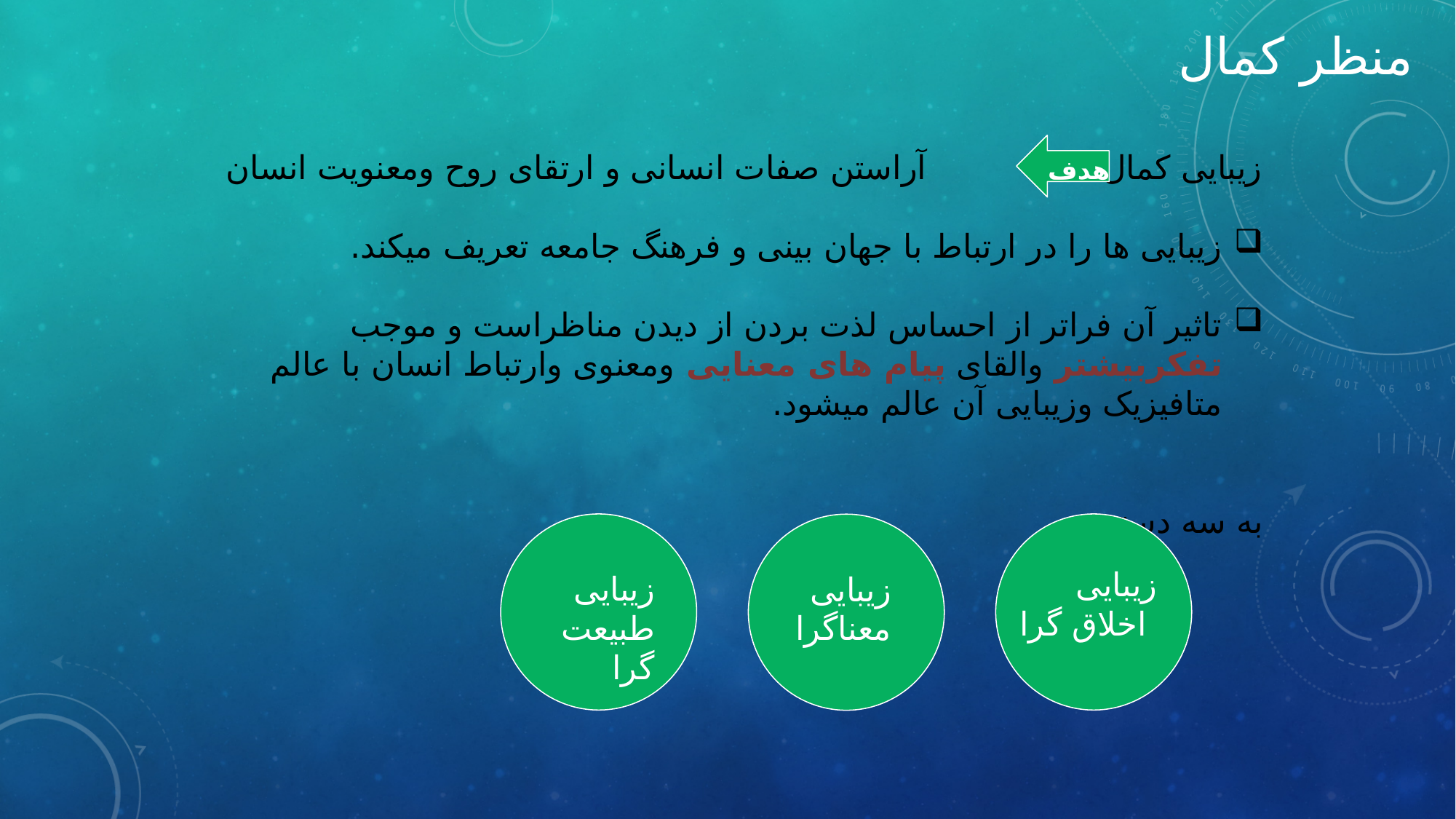

منظر کمال

زیبایی کمال                 آراستن صفات انسانی و ارتقای روح ومعنویت انسان

زیبایی ها را در ارتباط با جهان بینی و فرهنگ جامعه تعریف میکند.

تاثیر آن فراتر از احساس لذت بردن از دیدن مناظراست و موجب تفکربیشتر والقای پیام های معنایی ومعنوی وارتباط انسان با عالم متافیزیک وزیبایی آن عالم میشود.

به سه دسته :
هدف

زیبایی
 اخلاق گرا

زیبایی طبیعت گرا
زیبایی
معناگرا